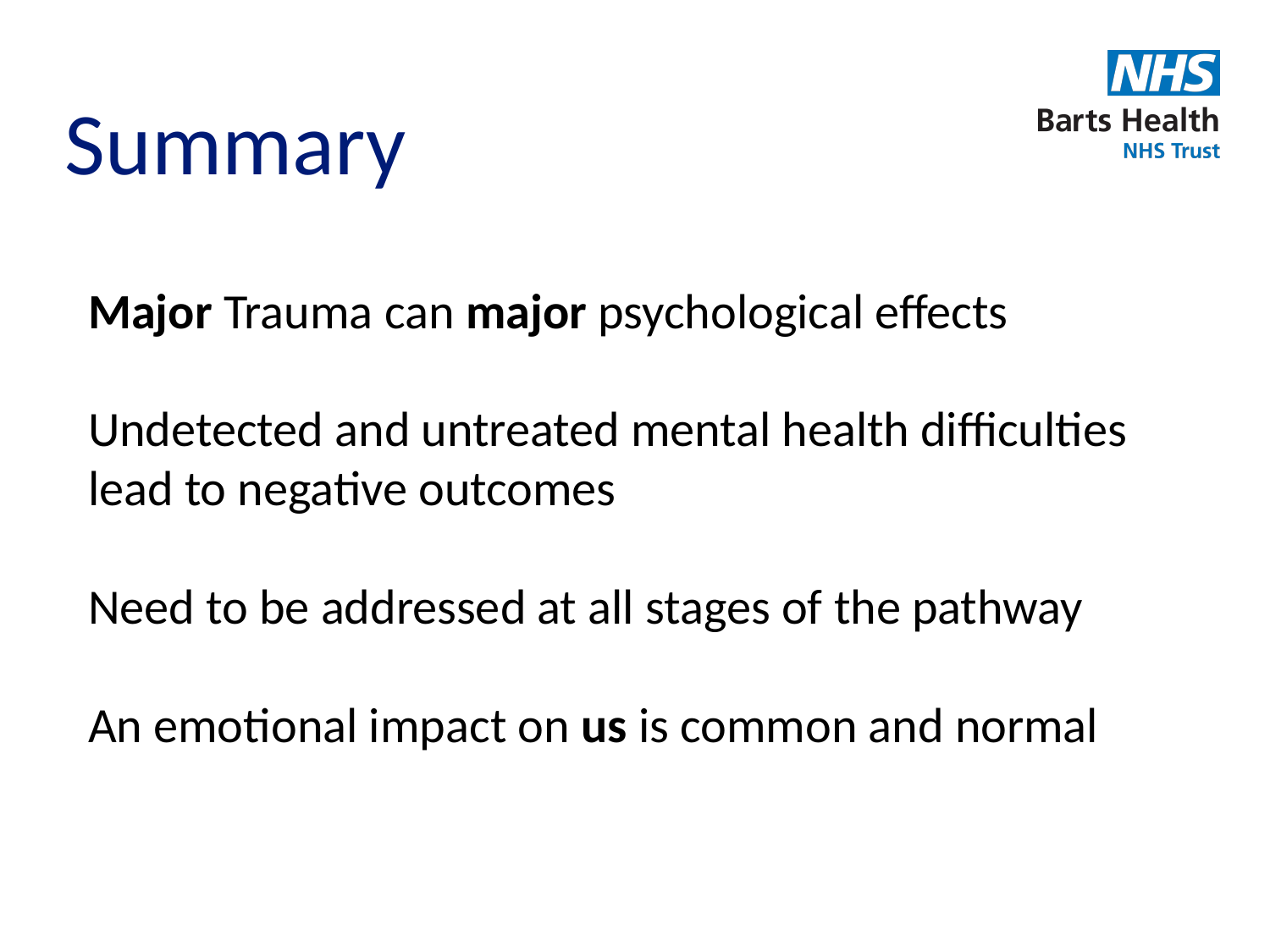

# Summary
Major Trauma can major psychological effects

Undetected and untreated mental health difficulties lead to negative outcomes

Need to be addressed at all stages of the pathway

An emotional impact on us is common and normal